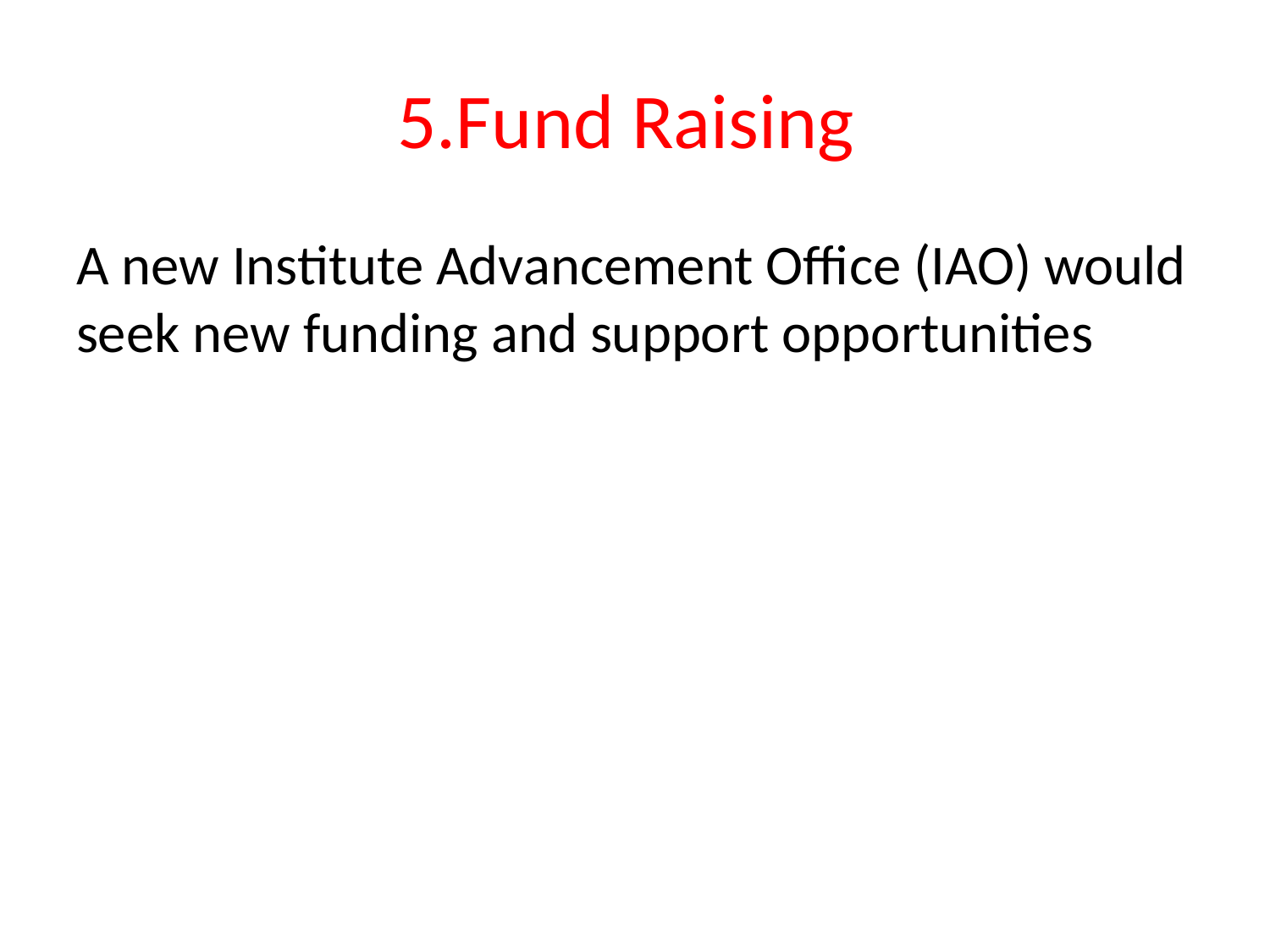

# 5.Fund Raising
A new Institute Advancement Office (IAO) would seek new funding and support opportunities